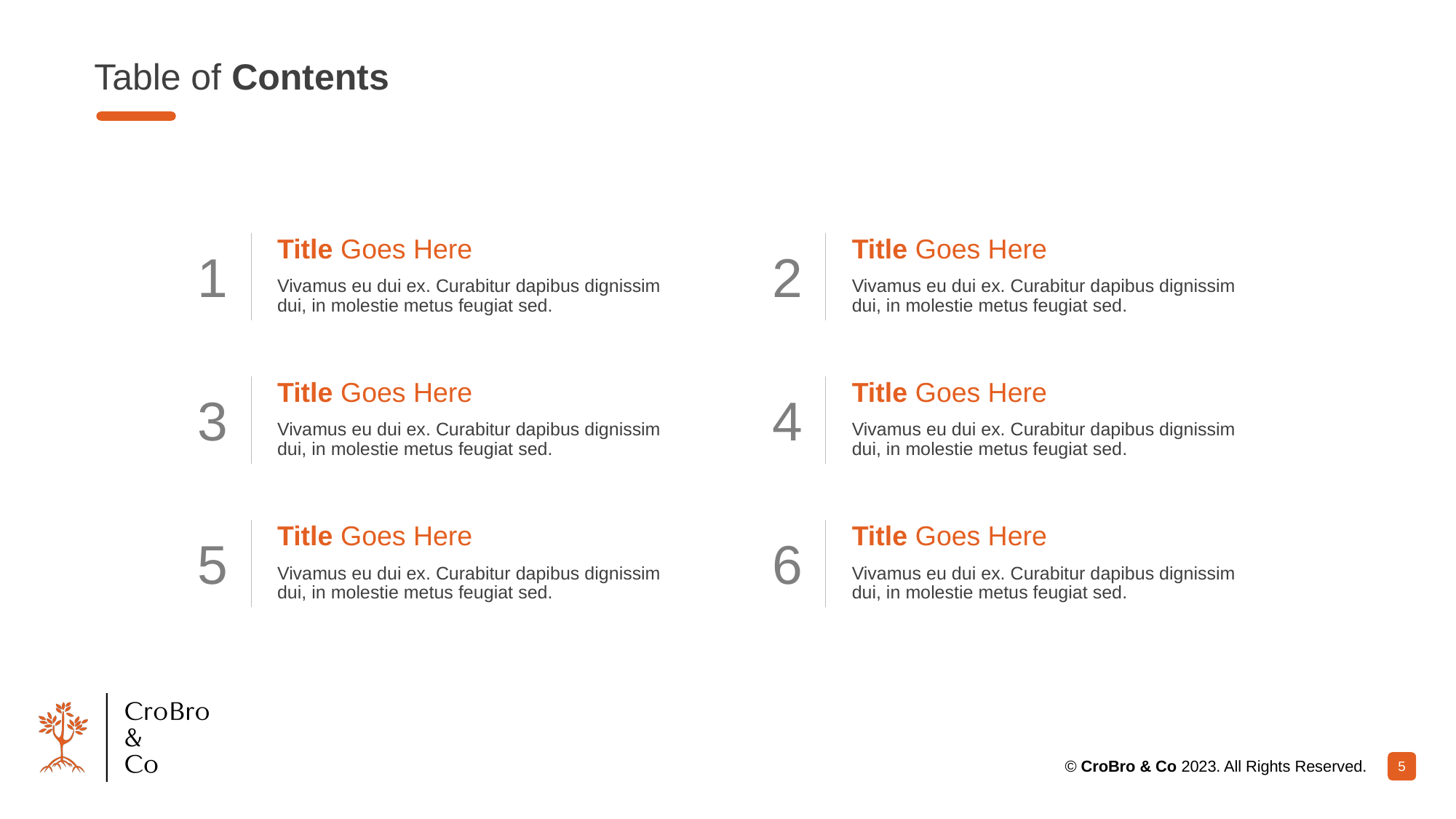

Table of Contents
Title Goes Here
Title Goes Here
1
2
Vivamus eu dui ex. Curabitur dapibus dignissim dui, in molestie metus feugiat sed.
Vivamus eu dui ex. Curabitur dapibus dignissim dui, in molestie metus feugiat sed.
Title Goes Here
Title Goes Here
3
4
Vivamus eu dui ex. Curabitur dapibus dignissim dui, in molestie metus feugiat sed.
Vivamus eu dui ex. Curabitur dapibus dignissim dui, in molestie metus feugiat sed.
Title Goes Here
Title Goes Here
5
6
Vivamus eu dui ex. Curabitur dapibus dignissim dui, in molestie metus feugiat sed.
Vivamus eu dui ex. Curabitur dapibus dignissim dui, in molestie metus feugiat sed.